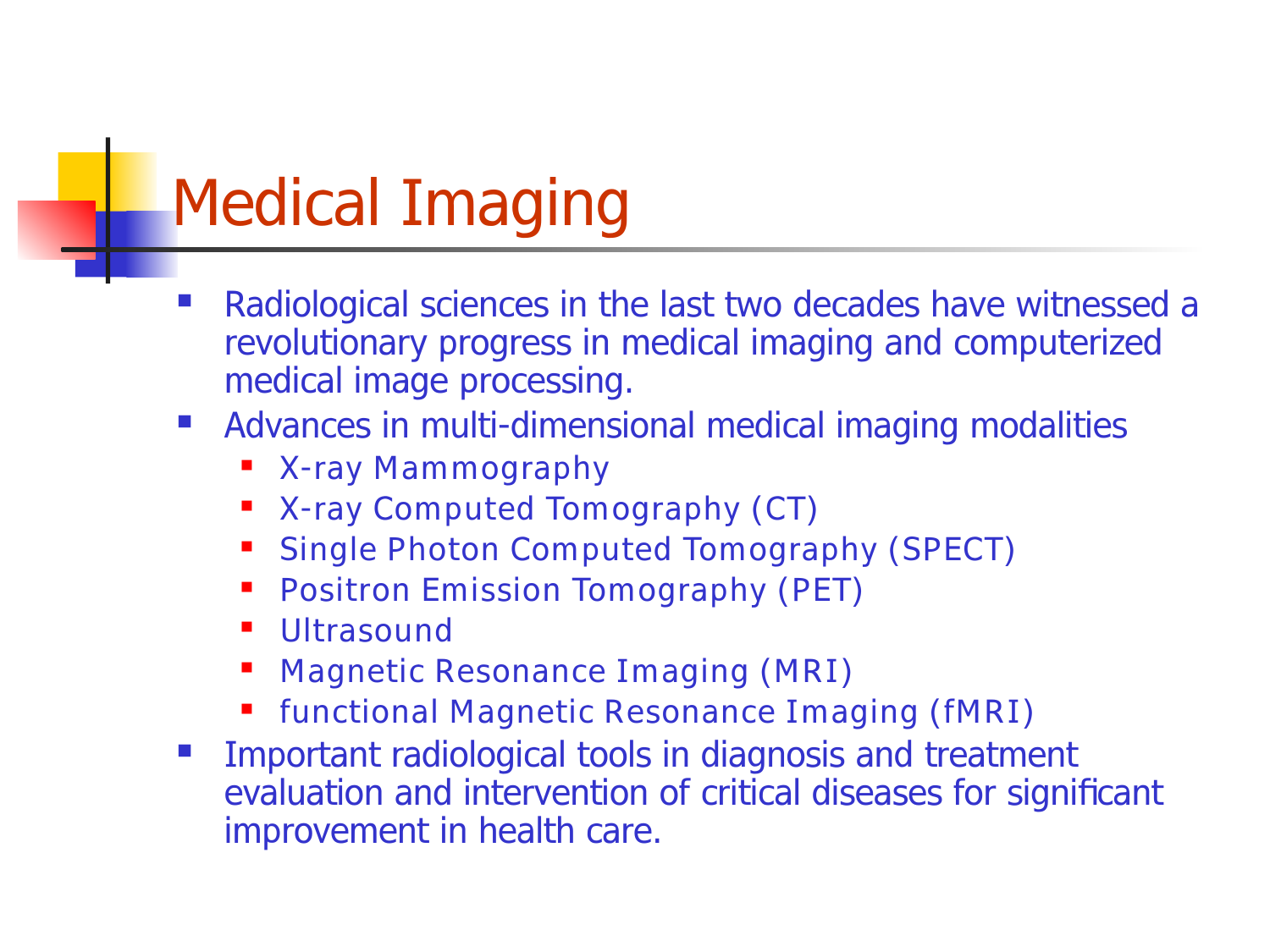

# Medical Imaging
Radiological sciences in the last two decades have witnessed a revolutionary progress in medical imaging and computerized medical image processing.
Advances in multi-dimensional medical imaging modalities
X-ray Mammography
X-ray Computed Tomography (CT)
Single Photon Computed Tomography (SPECT)
Positron Emission Tomography (PET)
Ultrasound
Magnetic Resonance Imaging (MRI)
functional Magnetic Resonance Imaging (fMRI)
Important radiological tools in diagnosis and treatment evaluation and intervention of critical diseases for significant improvement in health care.